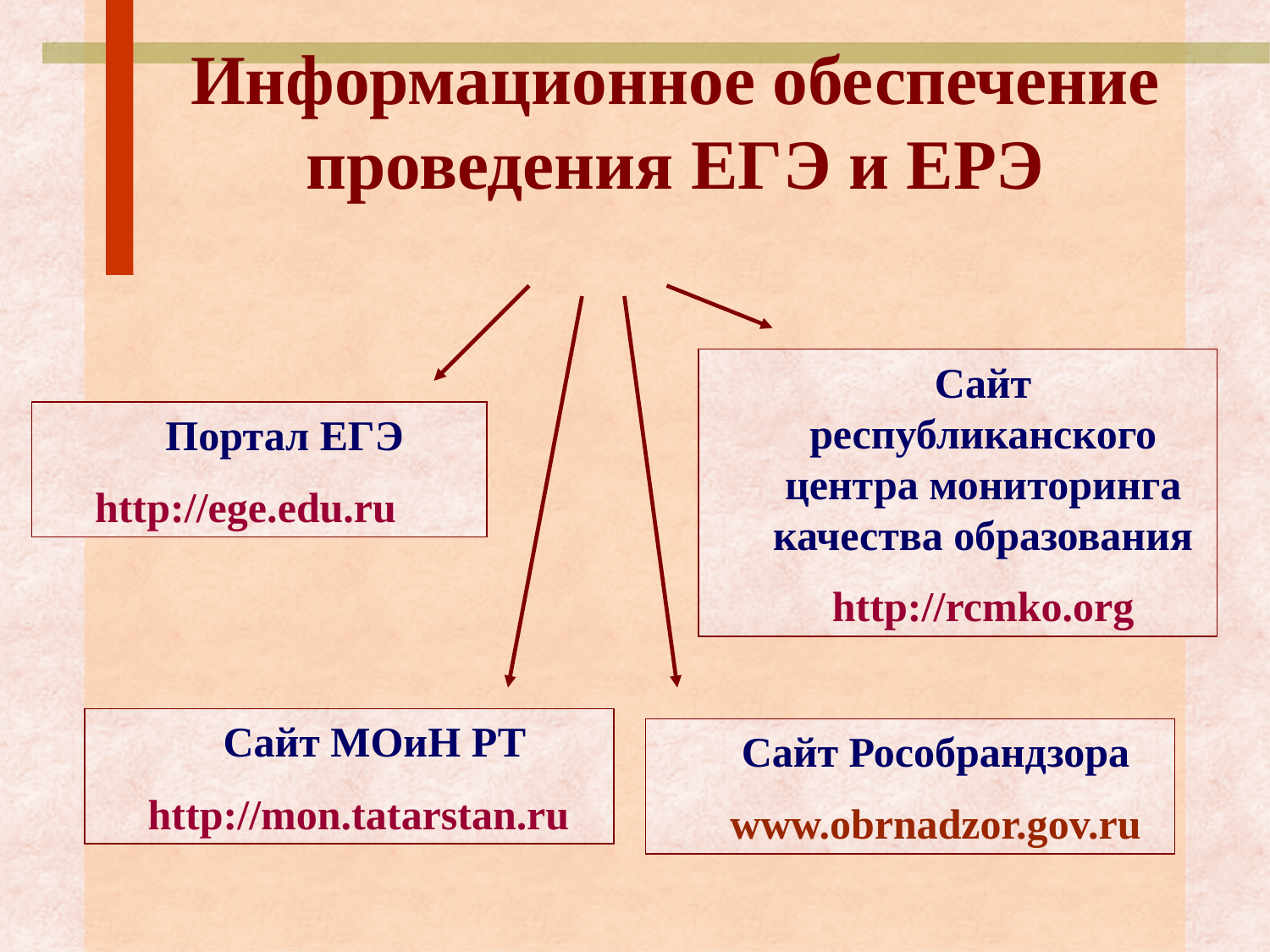

Информационное обеспечение
проведения ЕГЭ и ЕРЭ

Сайт республиканского центра мониторинга качества образования
http://rcmko.org
Портал ЕГЭ
http://ege.edu.ru

Сайт МОиН РТ
http://mon.tatarstan.ru
Сайт Рособрандзора
www.obrnadzor.gov.ru